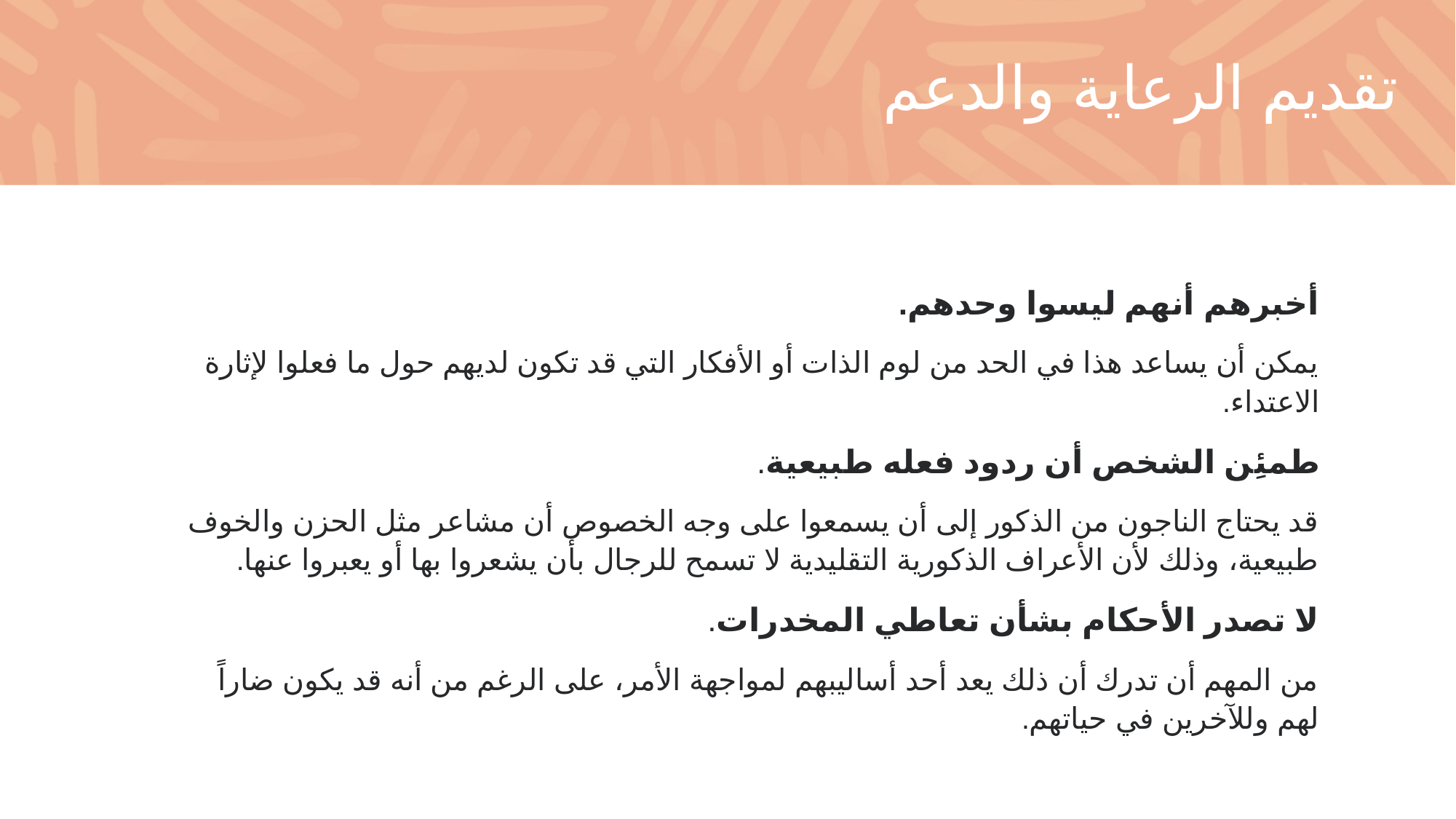

# تقديم الرعاية والدعم
أخبرهم أنهم ليسوا وحدهم.
يمكن أن يساعد هذا في الحد من لوم الذات أو الأفكار التي قد تكون لديهم حول ما فعلوا لإثارة الاعتداء.
طمئِن الشخص أن ردود فعله طبيعية.
قد يحتاج الناجون من الذكور إلى أن يسمعوا على وجه الخصوص أن مشاعر مثل الحزن والخوف طبيعية، وذلك لأن الأعراف الذكورية التقليدية لا تسمح للرجال بأن يشعروا بها أو يعبروا عنها.
لا تصدر الأحكام بشأن تعاطي المخدرات.
من المهم أن تدرك أن ذلك يعد أحد أساليبهم لمواجهة الأمر، على الرغم من أنه قد يكون ضاراً لهم وللآخرين في حياتهم.